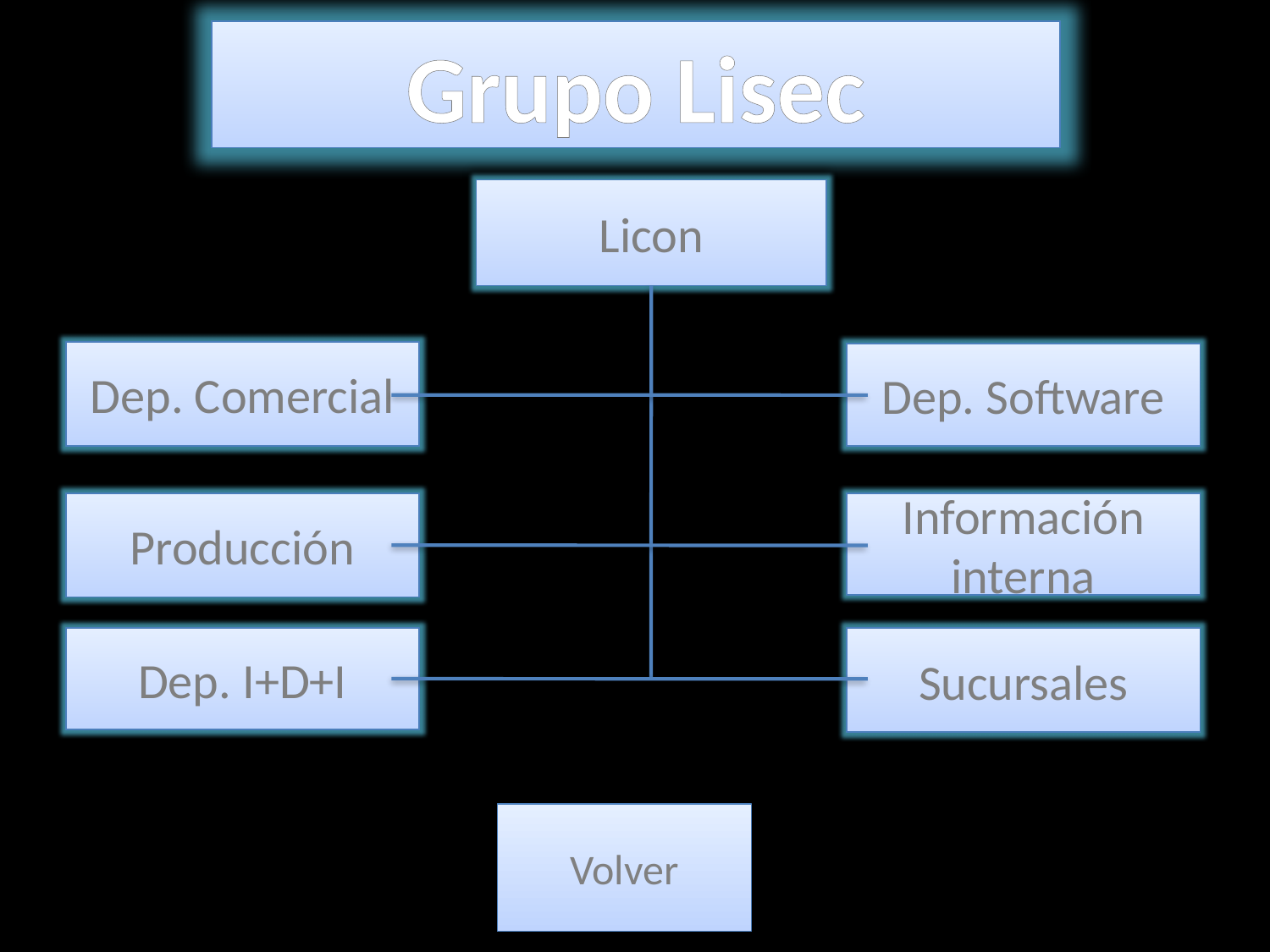

Grupo Lisec
Licon
Dep. Comercial
Dep. Software
Producción
Información interna
Dep. I+D+I
Sucursales
Volver